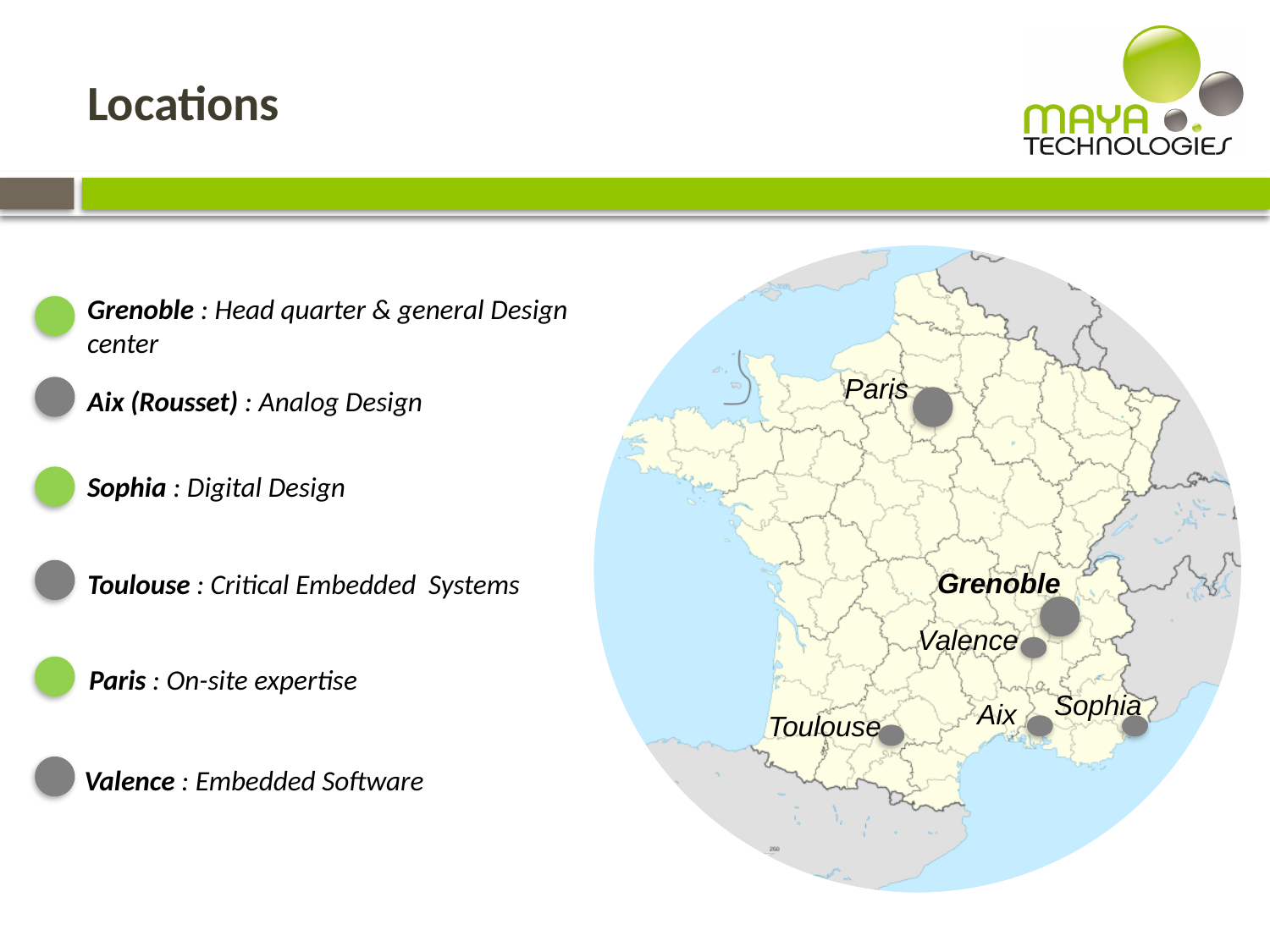

# Locations

Grenoble : Head quarter & general Design center

Paris

Aix (Rousset) : Analog Design

Sophia : Digital Design

Grenoble

Toulouse : Critical Embedded  Systems

Valence

Paris : On-site expertise

Sophia
Aix
Toulouse

Valence : Embedded Software